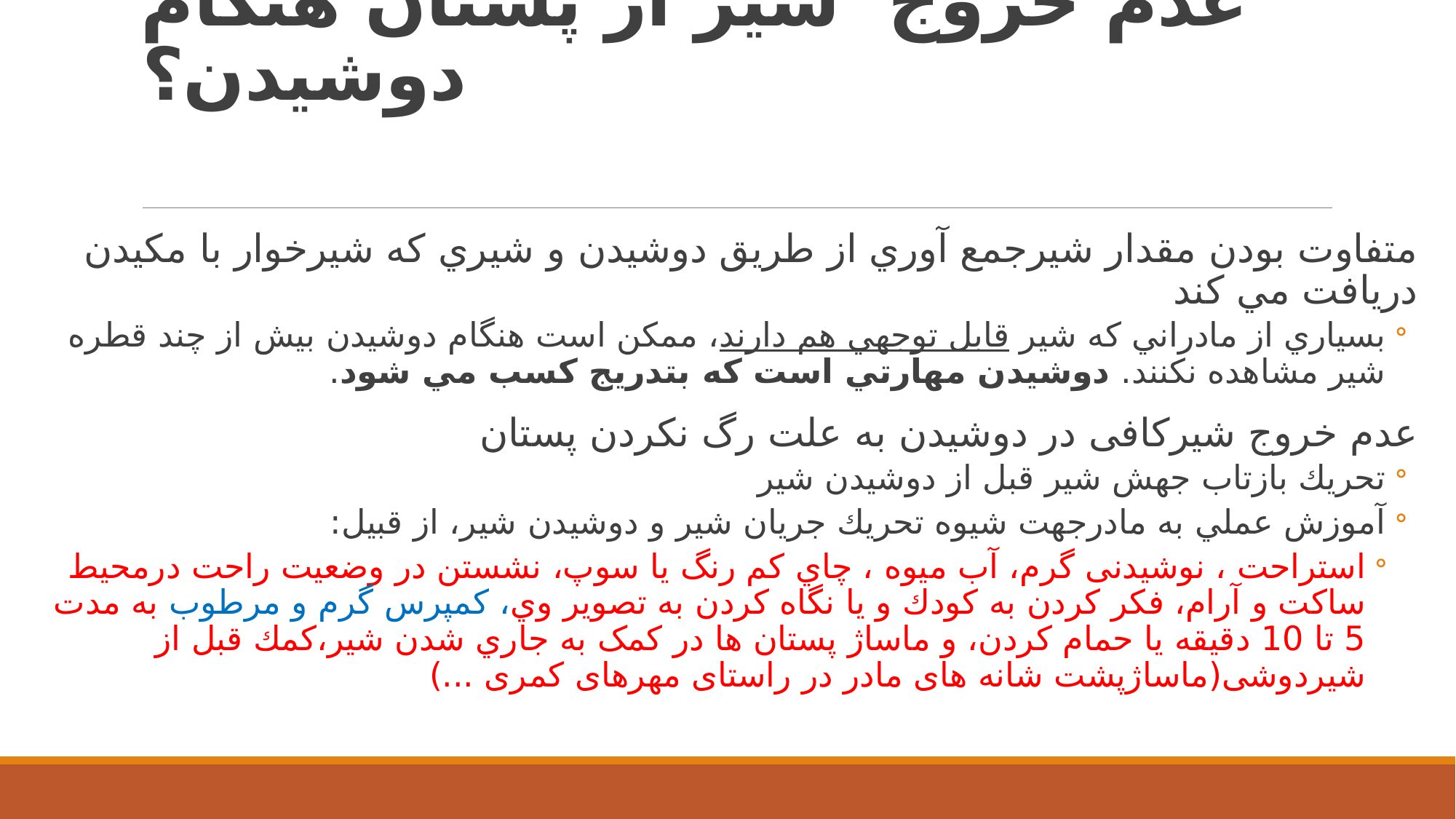

# عدم خروج  شیر از پستان هنگام دوشیدن؟
متفاوت بودن مقدار شيرجمع آوري از طريق دوشيدن و شيري كه شيرخوار با مكيدن دريافت مي كند
بسياري از مادراني كه شیر قابل توجهي هم دارند، ممكن است هنگام دوشيدن بيش از چند قطره شير مشاهده نكنند. دوشيدن مهارتي است كه بتدريج كسب مي شود.
عدم خروج شيرکافی در دوشیدن به علت رگ نكردن پستان
تحريك بازتاب جهش شير قبل از دوشيدن شير
آموزش عملي به مادرجهت شيوه تحريك جريان شير و دوشيدن شير، از قبیل:
استراحت ، نوشيدنی گرم، آب ميوه ، چاي كم رنگ يا سوپ، نشستن در وضعيت راحت درمحيط ساكت و آرام، فكر كردن به كودك و يا نگاه كردن به تصوير وي، کمپرس گرم و مرطوب به مدت 5 تا 10 دقيقه يا حمام كردن، و ماساژ پستان ها در کمک به جاري شدن شير،كمك قبل از شیردوشی(ماساژپشت شانه های مادر در راستای مهرهای کمری ...)